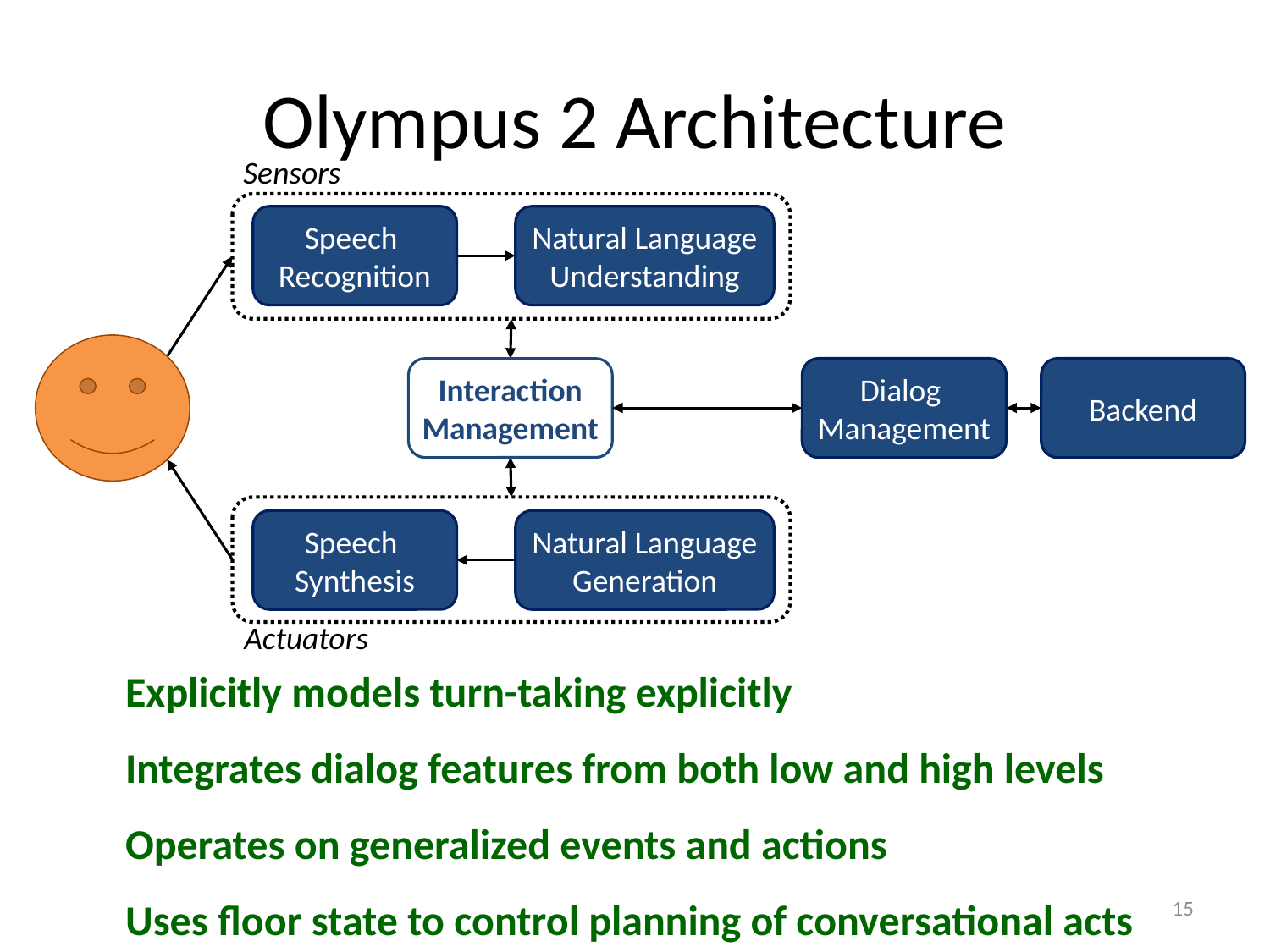

# Olympus 2 Architecture
Sensors

Speech
Recognition
Natural Language
Understanding

Dialog
Management
Backend
Interaction
Management

Speech
Synthesis
Natural Language
Generation
Actuators
Explicitly models turn-taking explicitly
Integrates dialog features from both low and high levels
Operates on generalized events and actions
Uses floor state to control planning of conversational acts
15